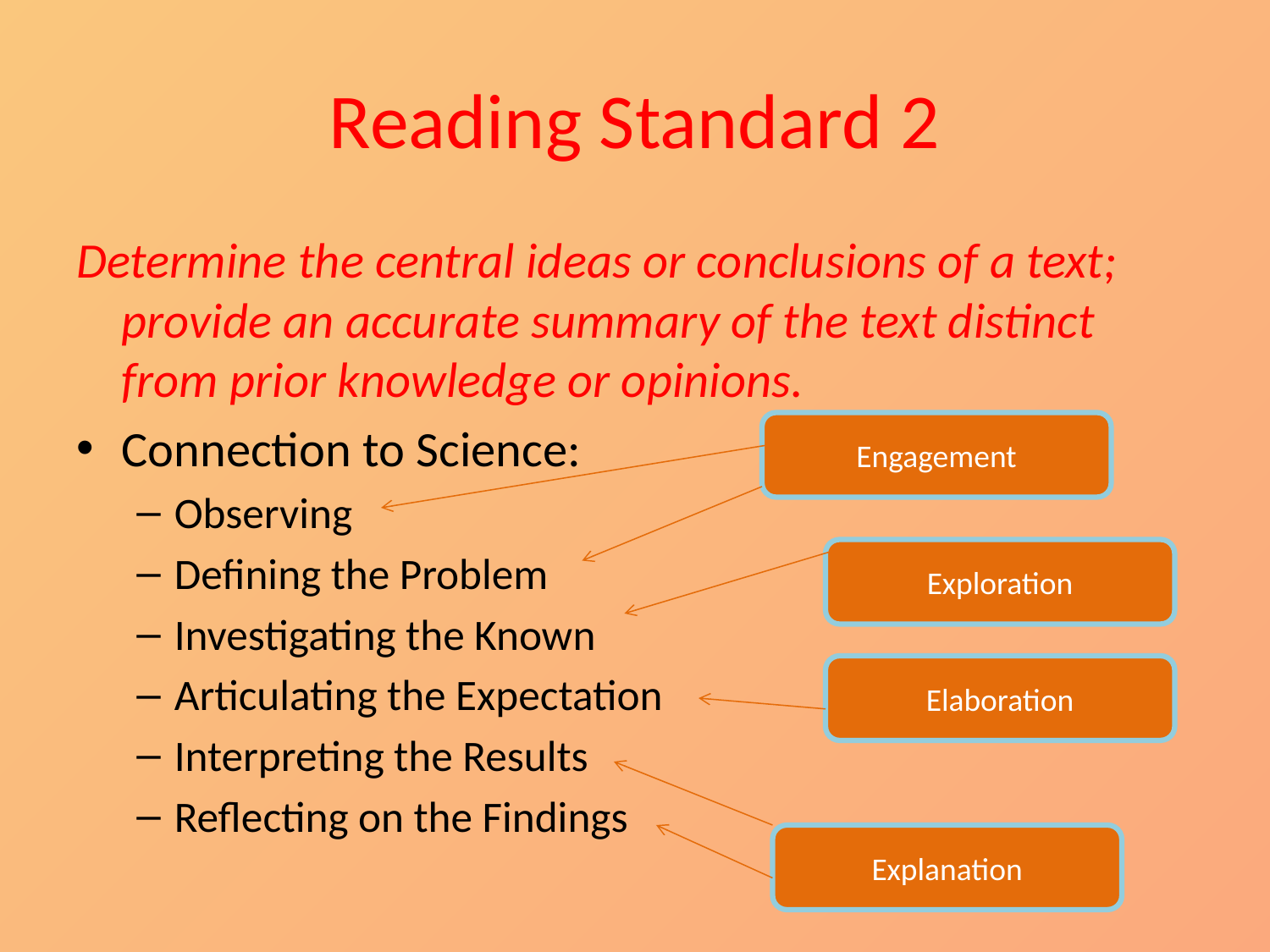

# Reading Standard 2
Determine the central ideas or conclusions of a text; provide an accurate summary of the text distinct from prior knowledge or opinions.
Connection to Science:
Observing
Defining the Problem
Investigating the Known
Articulating the Expectation
Interpreting the Results
Reflecting on the Findings
Engagement
Exploration
Elaboration
Explanation